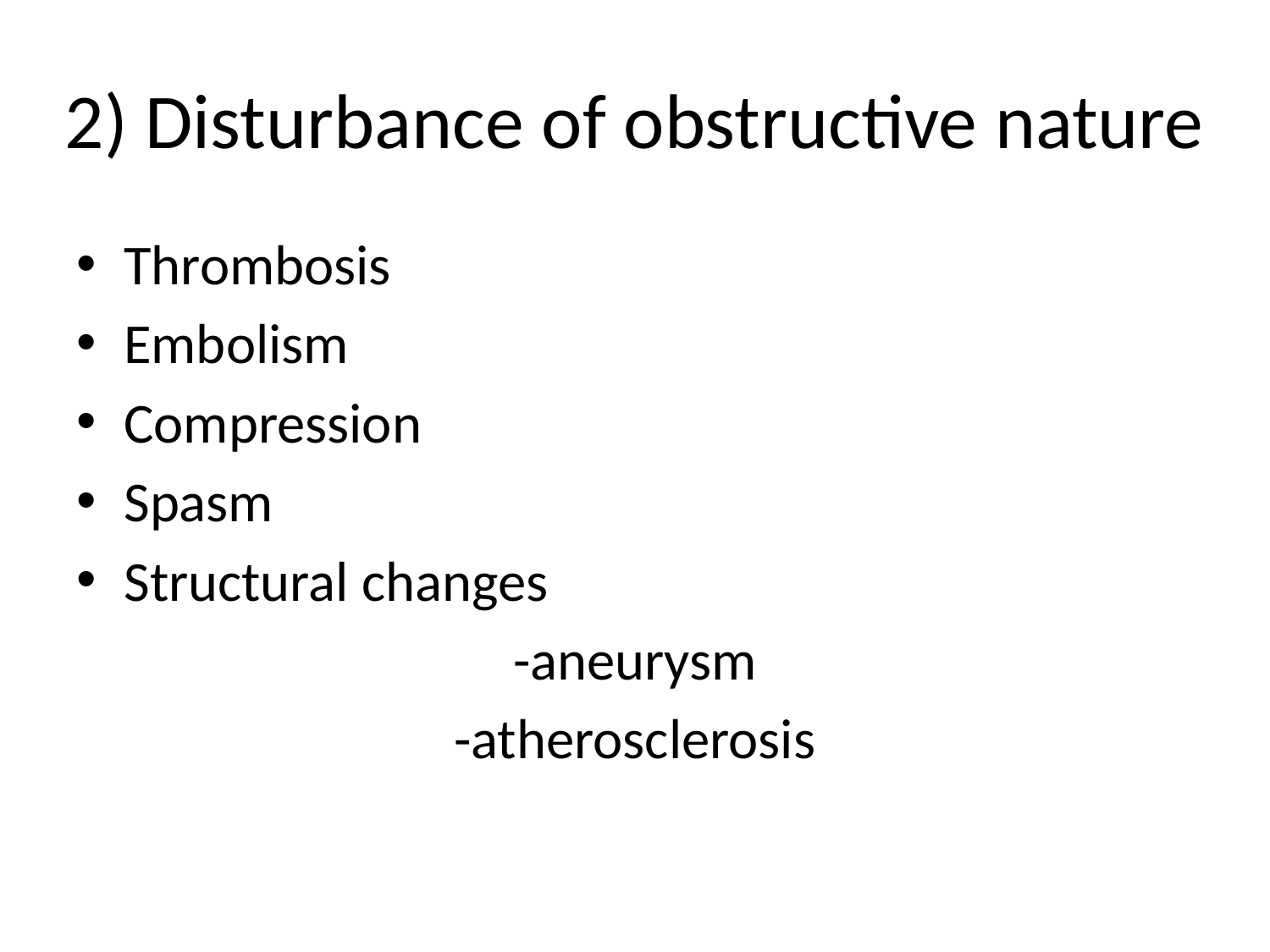

# 2) Disturbance of obstructive nature
Thrombosis
Embolism
Compression
Spasm
Structural changes
-aneurysm
-atherosclerosis